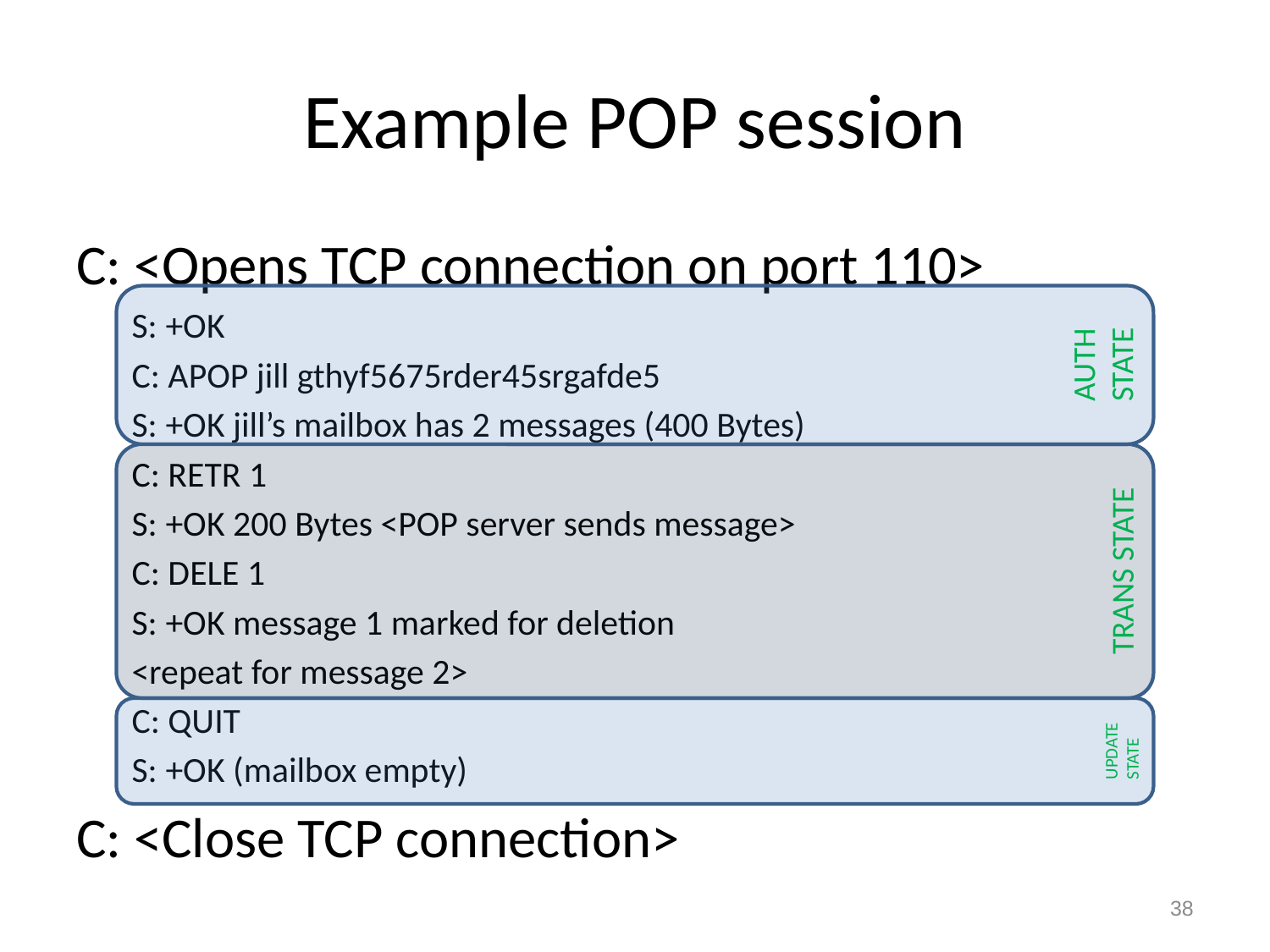

# Example POP session
C: <Opens TCP connection on port 110>
S: +OK
C: APOP jill gthyf5675rder45srgafde5
S: +OK jill’s mailbox has 2 messages (400 Bytes)
C: RETR 1
S: +OK 200 Bytes <POP server sends message>
C: DELE 1
S: +OK message 1 marked for deletion
<repeat for message 2>
C: QUIT
S: +OK (mailbox empty)
C: <Close TCP connection>
AUTH STATE
TRANS STATE
UPDATE STATE
38